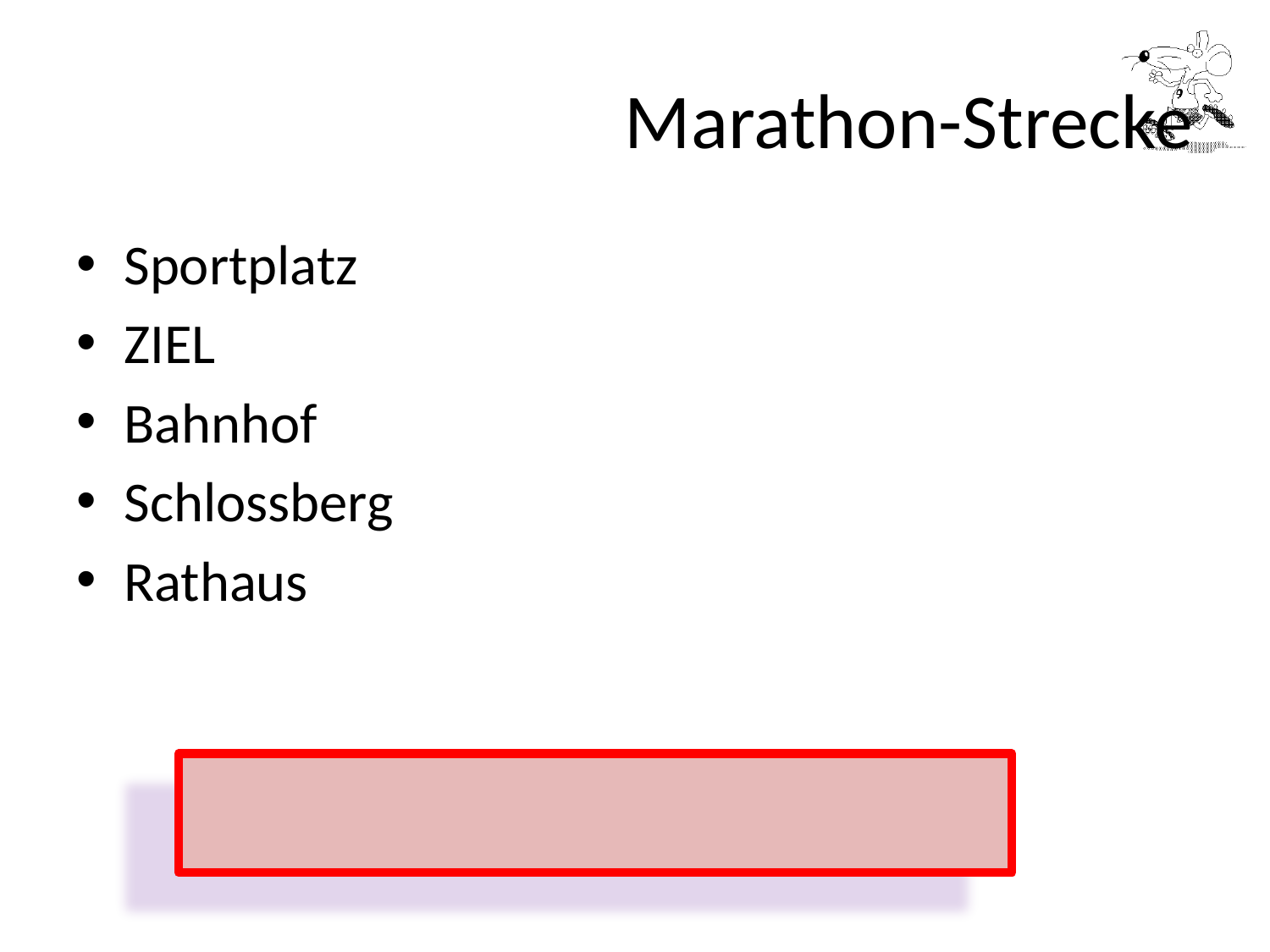

# Marathon-Strecke
Sportplatz
ZIEL
Bahnhof
Schlossberg
Rathaus